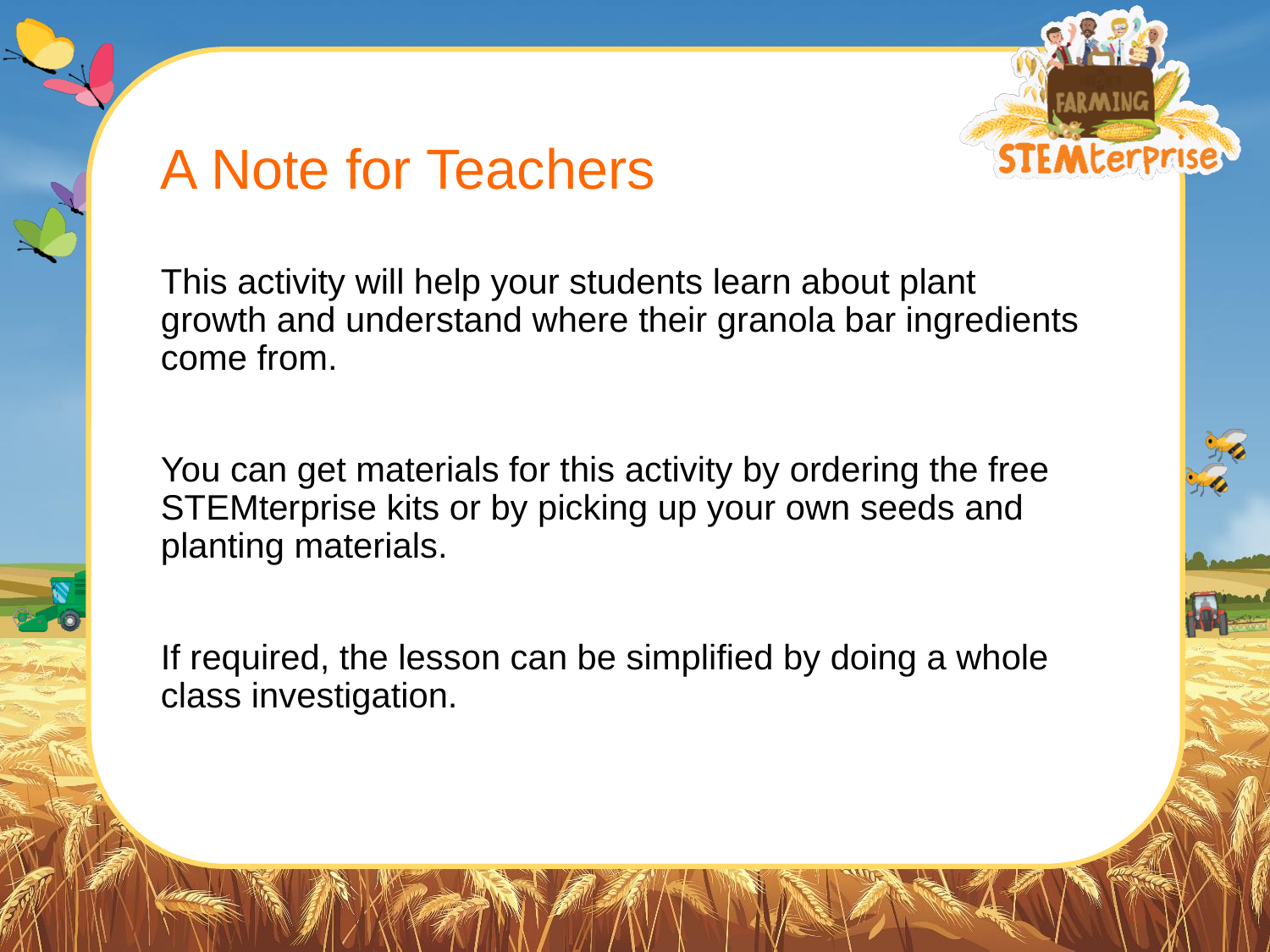

# A Note for Teachers
This activity will help your students learn about plant growth and understand where their granola bar ingredients come from.

You can get materials for this activity by ordering the free STEMterprise kits or by picking up your own seeds and planting materials.

If required, the lesson can be simplified by doing a whole class investigation.